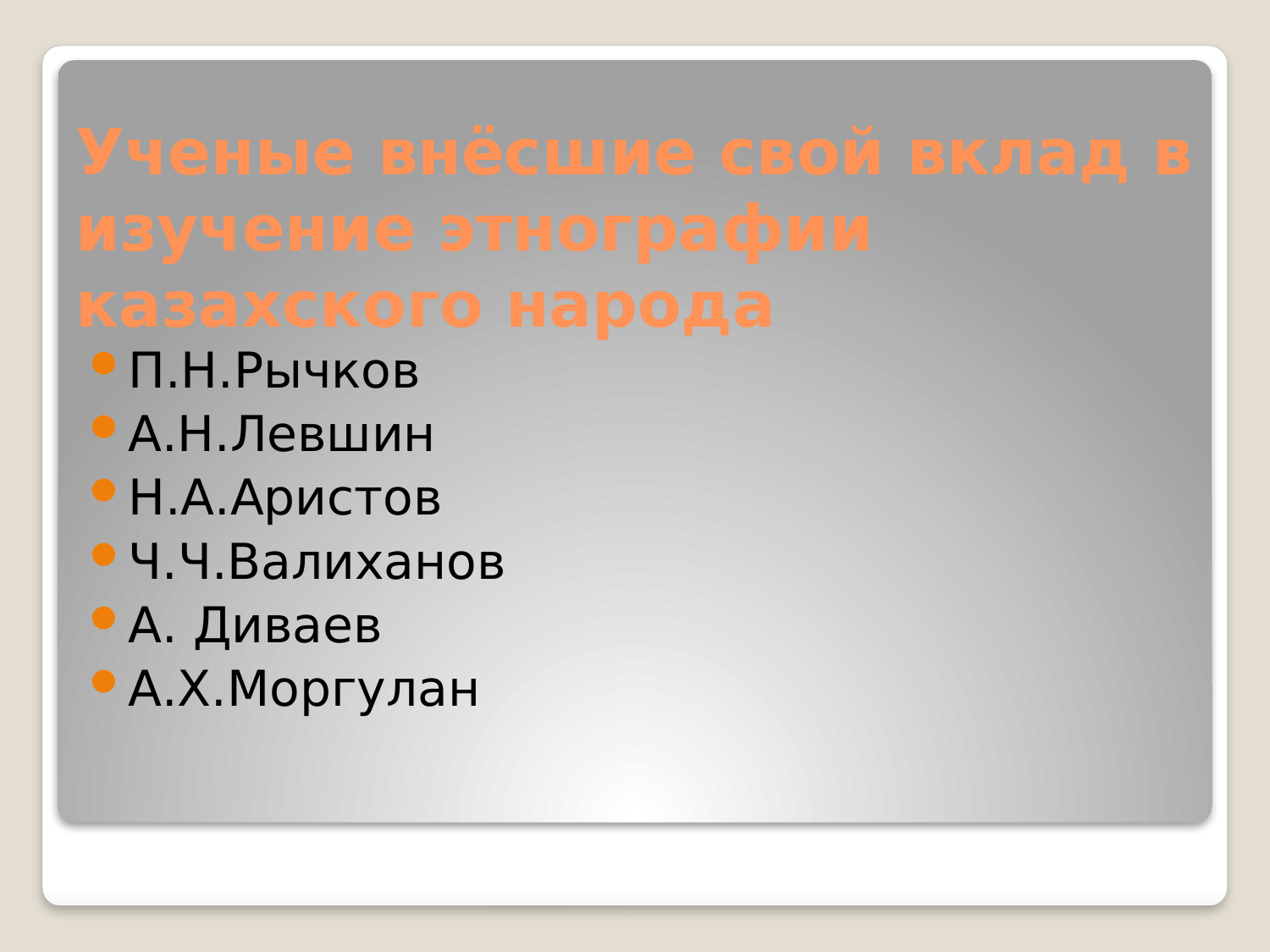

# Ученые внёсшие свой вклад в изучение этнографии казахского народа
П.Н.Рычков
А.Н.Левшин
Н.А.Аристов
Ч.Ч.Валиханов
А. Диваев
А.Х.Моргулан